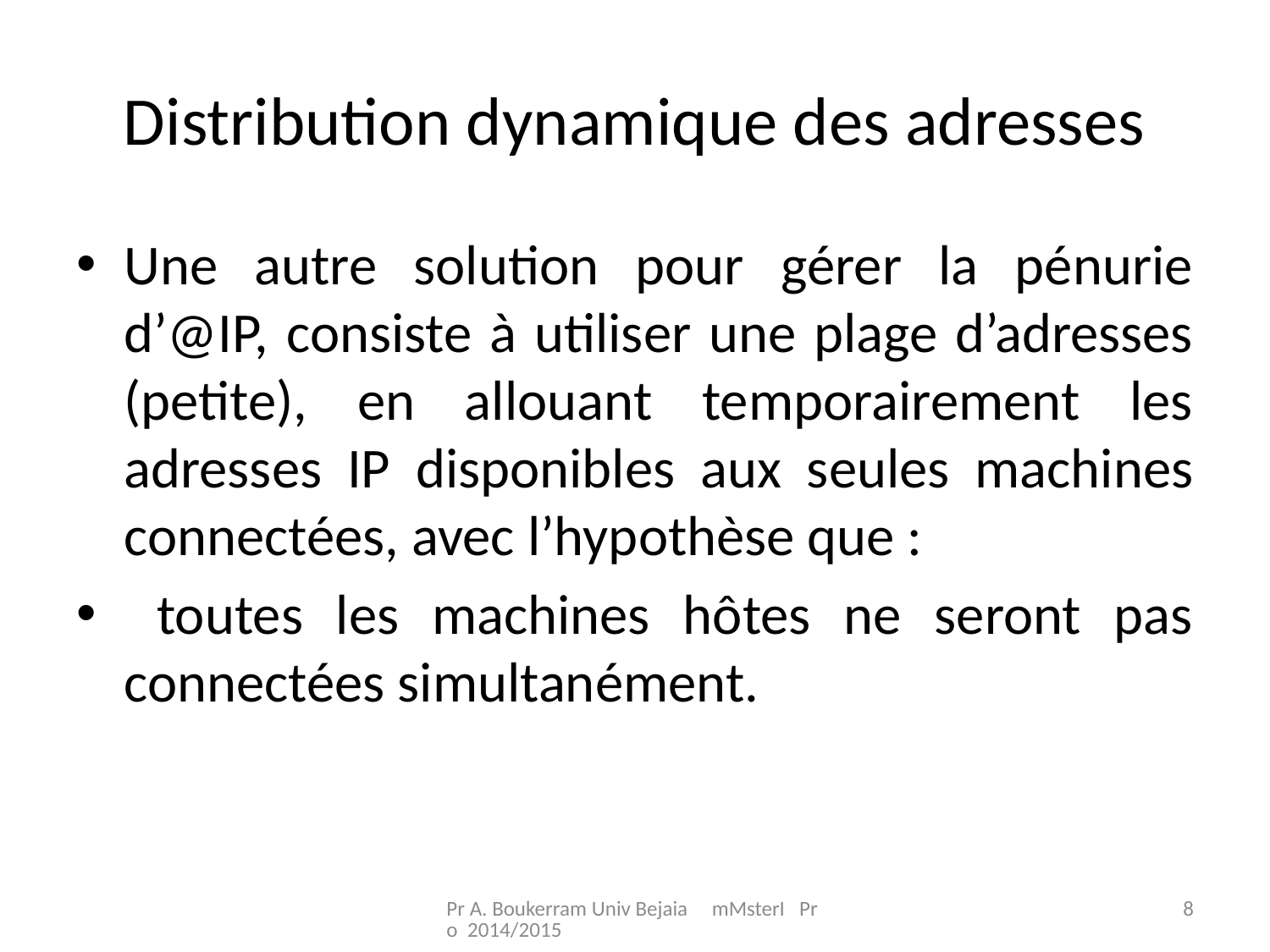

# Distribution dynamique des adresses
Une autre solution pour gérer la pénurie d’@IP, consiste à utiliser une plage d’adresses (petite), en allouant temporairement les adresses IP disponibles aux seules machines connectées, avec l’hypothèse que :
 toutes les machines hôtes ne seront pas connectées simultanément.
Pr A. Boukerram Univ Bejaia     mMsterI   Pro  2014/2015
8